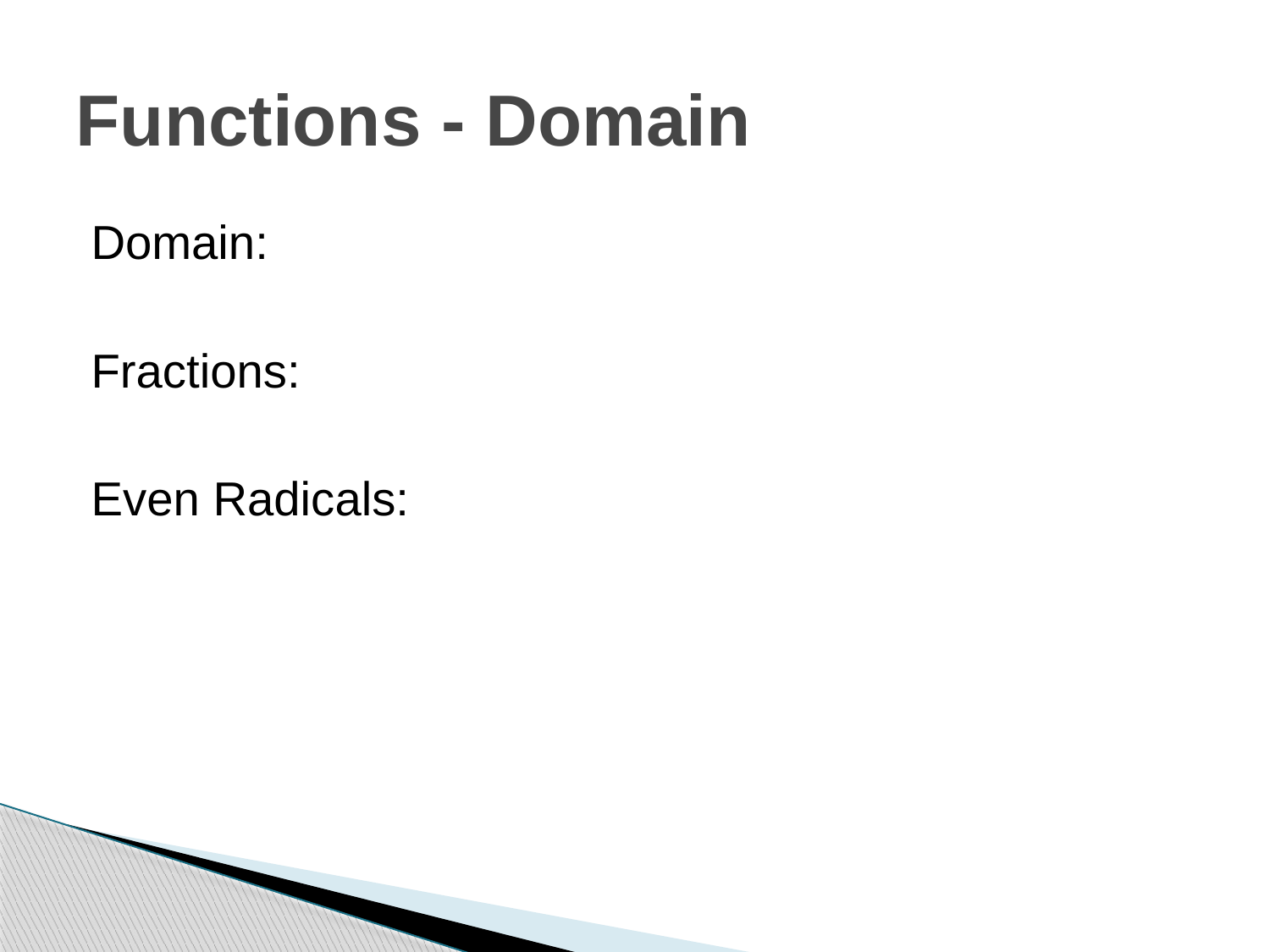

# Functions - Domain
Domain:

Fractions:

Even Radicals: